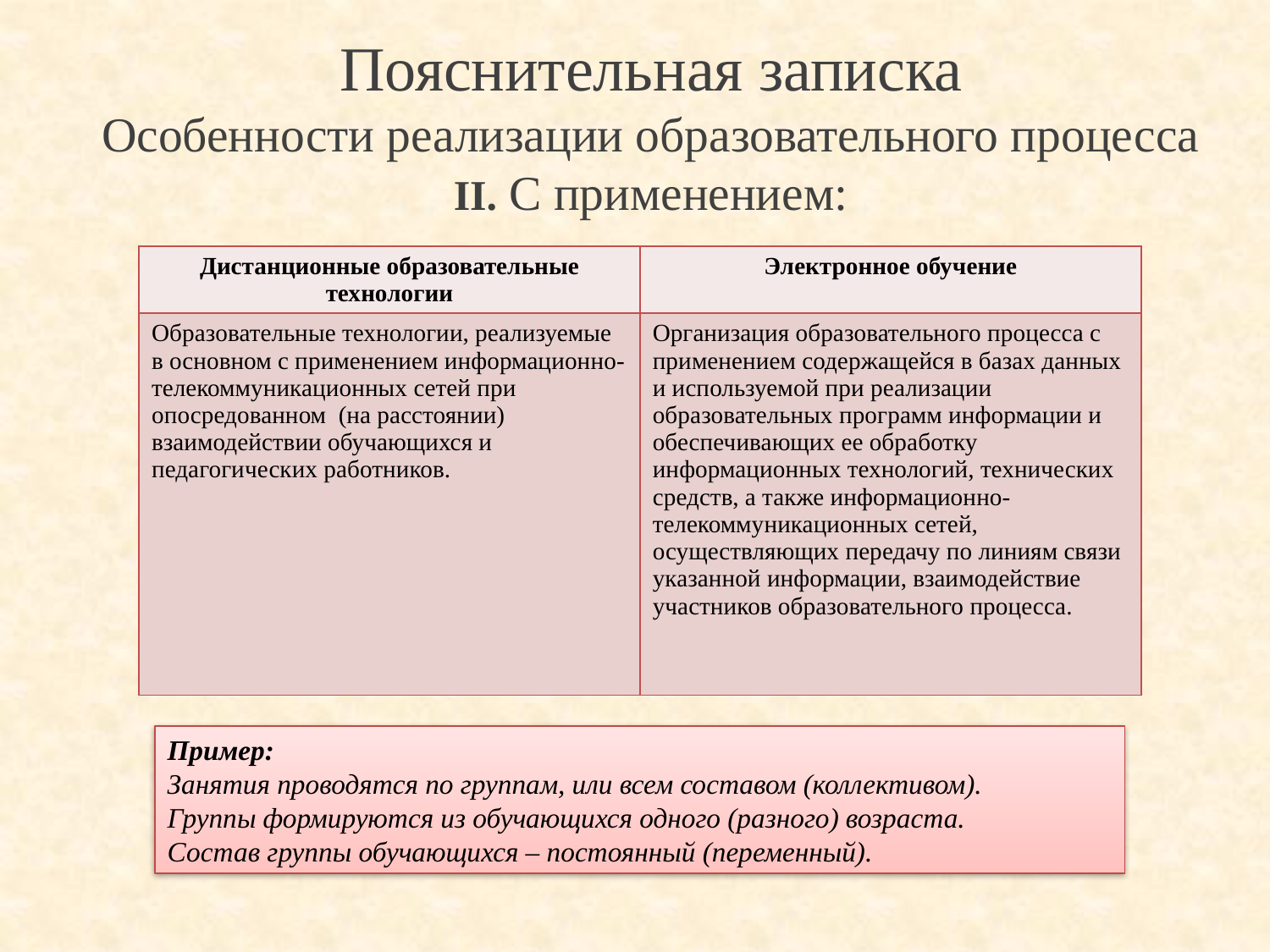

# Пояснительная записка Особенности реализации образовательного процесса II. С применением:
| Дистанционные образовательные технологии | Электронное обучение |
| --- | --- |
| Образовательные технологии, реализуемые в основном с применением информационно-телекоммуникационных сетей при опосредованном (на расстоянии) взаимодействии обучающихся и педагогических работников. | Организация образовательного процесса с применением содержащейся в базах данных и используемой при реализации образовательных программ информации и обеспечивающих ее обработку информационных технологий, технических средств, а также информационно-телекоммуникационных сетей, осуществляющих передачу по линиям связи указанной информации, взаимодействие участников образовательного процесса. |
Пример:
Занятия проводятся по группам, или всем составом (коллективом).
Группы формируются из обучающихся одного (разного) возраста.
Состав группы обучающихся – постоянный (переменный).